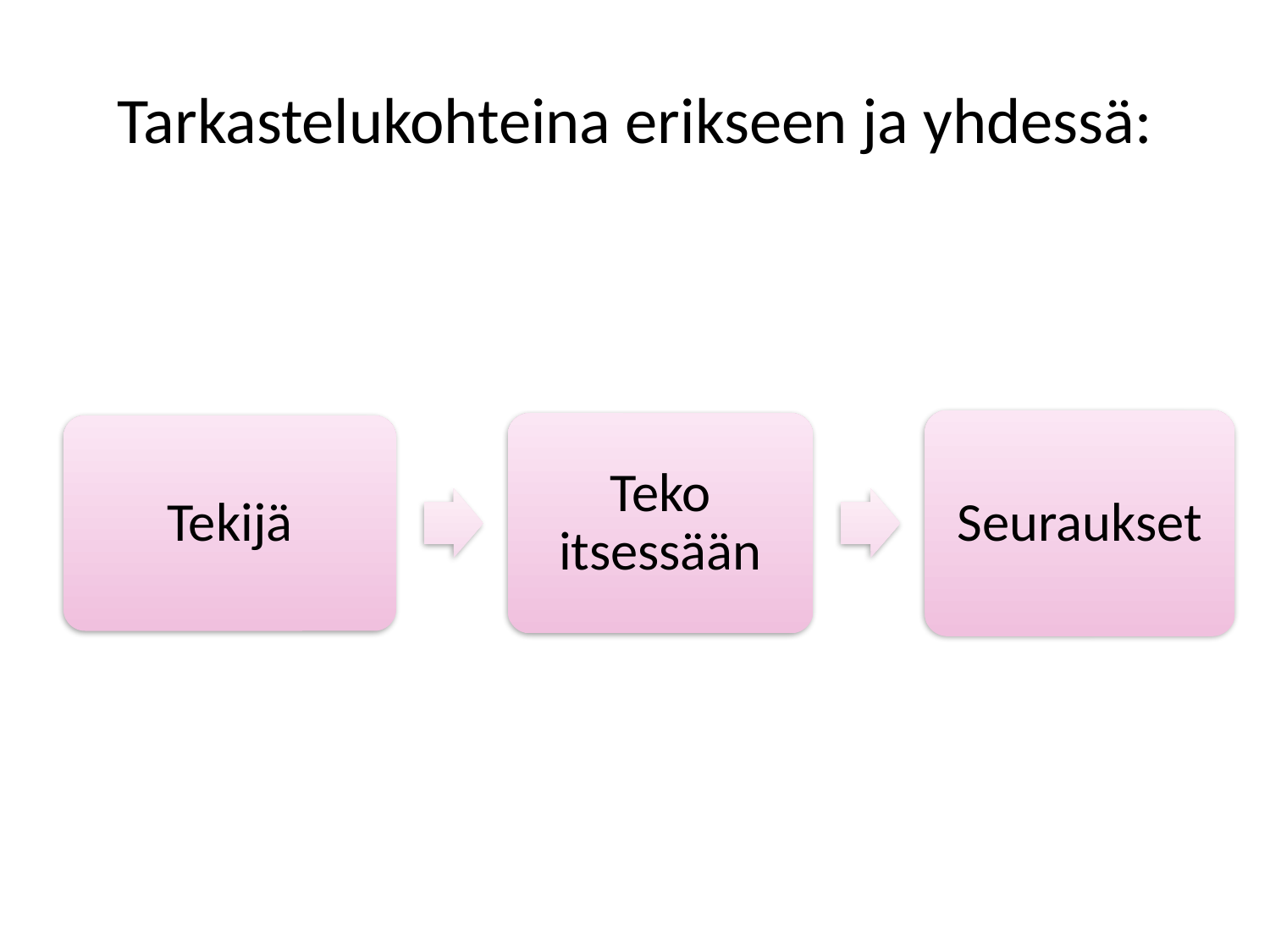

# Tarkastelukohteina erikseen ja yhdessä:
Tekijä

Teko itsessään

Seuraukset